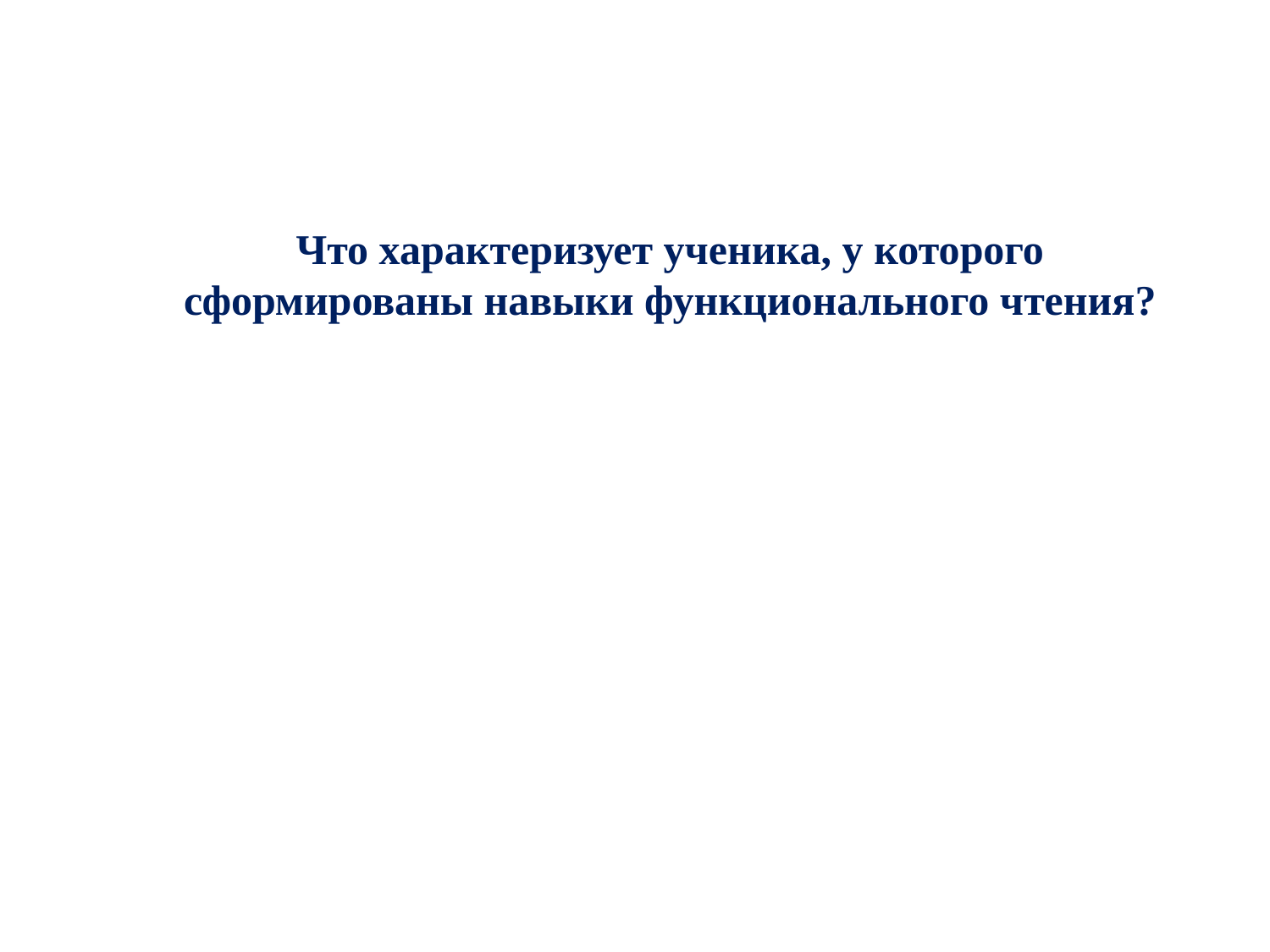

Что характеризует ученика, у которого сформированы навыки функционального чтения?